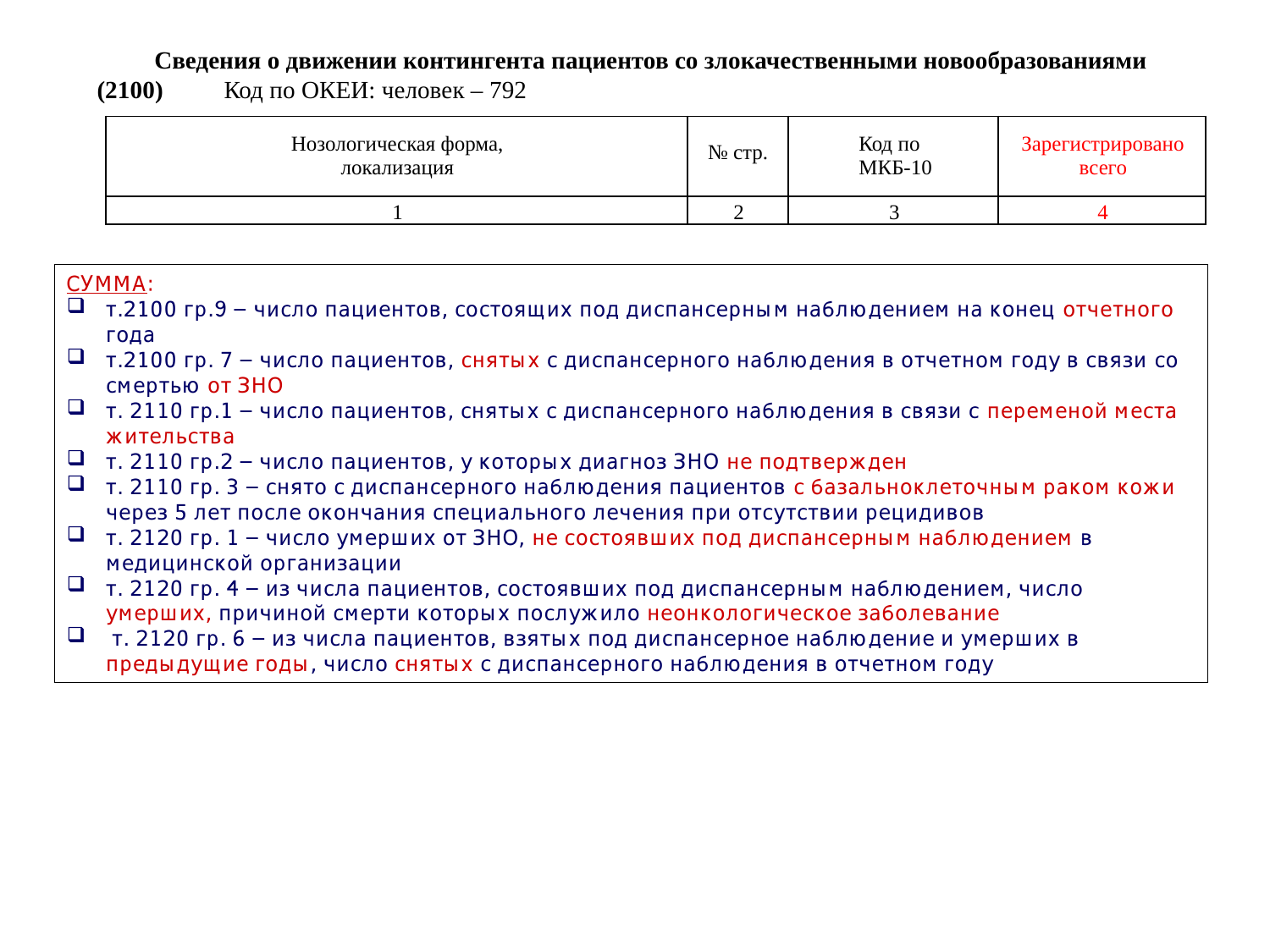

Сведения о движении контингента пациентов со злокачественными новообразованиями  (2100)	Код по ОКЕИ: человек – 792
| Нозологическая форма, локализация | № стр. | Код по МКБ-10 | Зарегистрировано всего |
| --- | --- | --- | --- |
| 1 | 2 | 3 | 4 |
СУММА:
т.2100 гр.9 – число пациентов, состоящих под диспансерным наблюдением на конец отчетного года
т.2100 гр. 7 – число пациентов, снятых с диспансерного наблюдения в отчетном году в связи со смертью от ЗНО
т. 2110 гр.1 – число пациентов, снятых с диспансерного наблюдения в связи с переменой места жительства
т. 2110 гр.2 – число пациентов, у которых диагноз ЗНО не подтвержден
т. 2110 гр. 3 – снято с диспансерного наблюдения пациентов с базальноклеточным раком кожи через 5 лет после окончания специального лечения при отсутствии рецидивов
т. 2120 гр. 1 – число умерших от ЗНО, не состоявших под диспансерным наблюдением в медицинской организации
т. 2120 гр. 4 – из числа пациентов, состоявших под диспансерным наблюдением, число умерших, причиной смерти которых послужило неонкологическое заболевание
 т. 2120 гр. 6 – из числа пациентов, взятых под диспансерное наблюдение и умерших в предыдущие годы, число снятых с диспансерного наблюдения в отчетном году